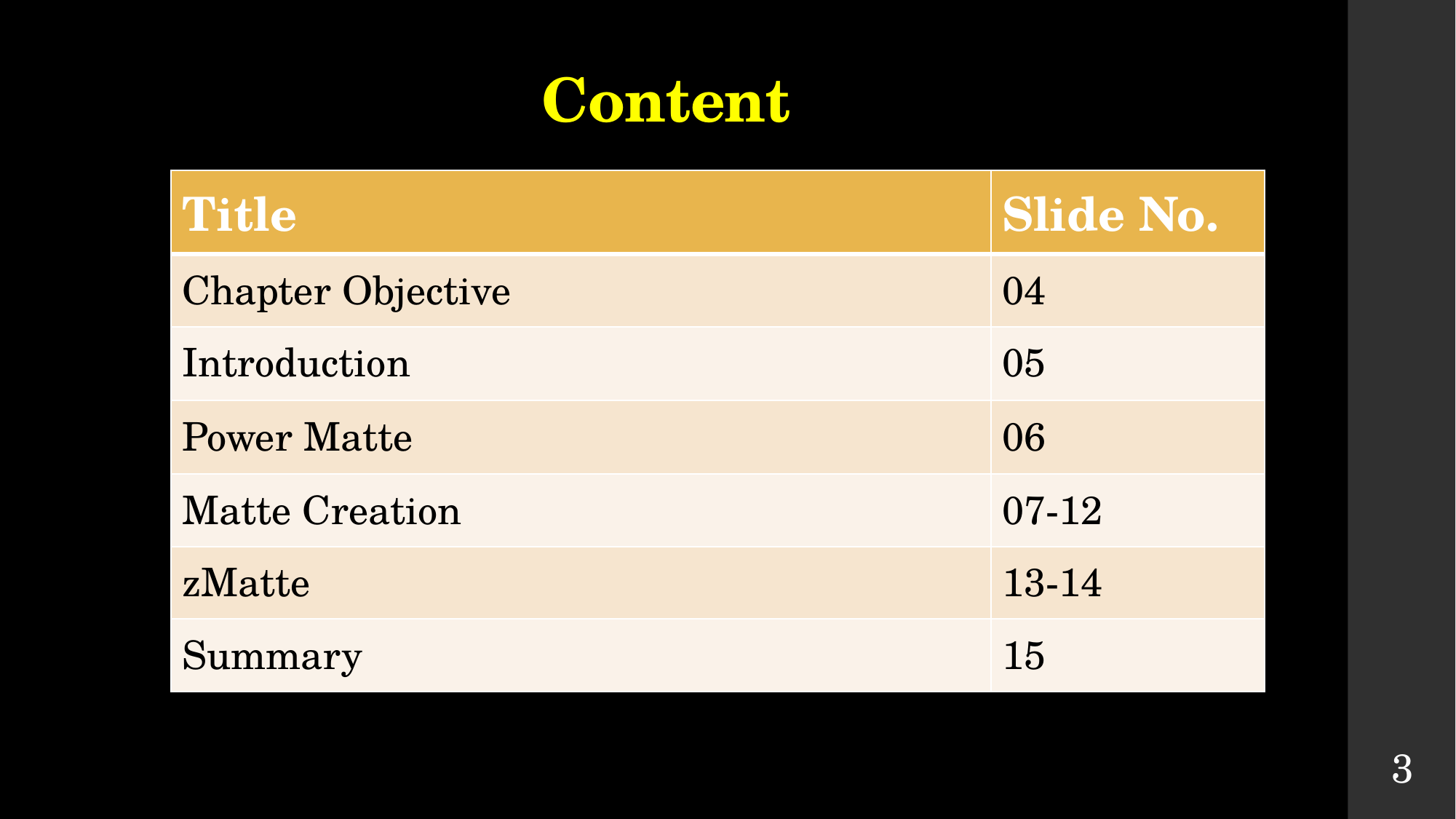

# Content
| Title | Slide No. |
| --- | --- |
| Chapter Objective | 04 |
| Introduction | 05 |
| Power Matte | 06 |
| Matte Creation | 07-12 |
| zMatte | 13-14 |
| Summary | 15 |
3